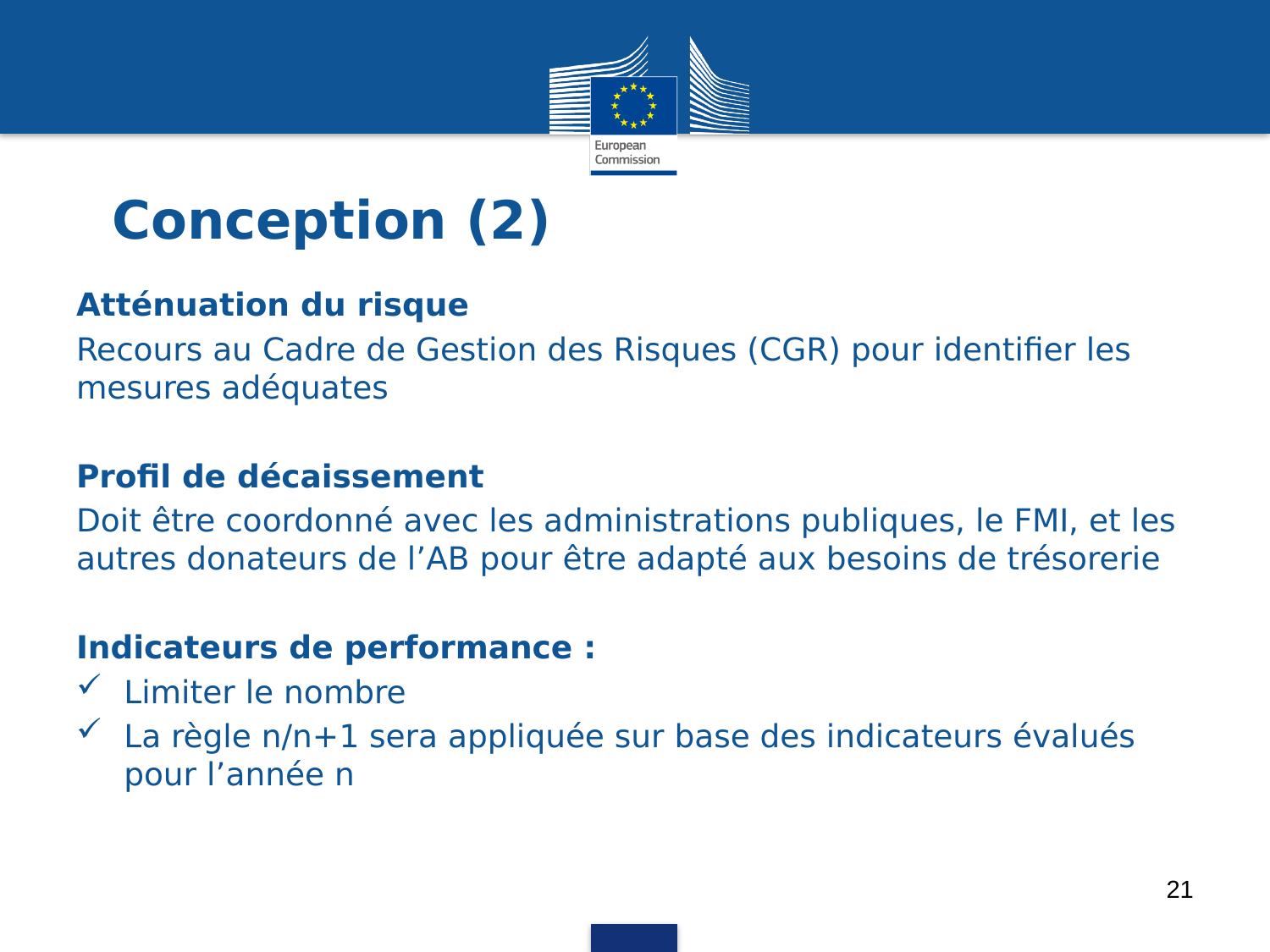

# Conception (2)

Atténuation du risque
Recours au Cadre de Gestion des Risques (CGR) pour identifier les mesures adéquates

Profil de décaissement
Doit être coordonné avec les administrations publiques, le FMI, et les autres donateurs de l’AB pour être adapté aux besoins de trésorerie

Indicateurs de performance :
Limiter le nombre
La règle n/n+1 sera appliquée sur base des indicateurs évalués pour l’année n

21